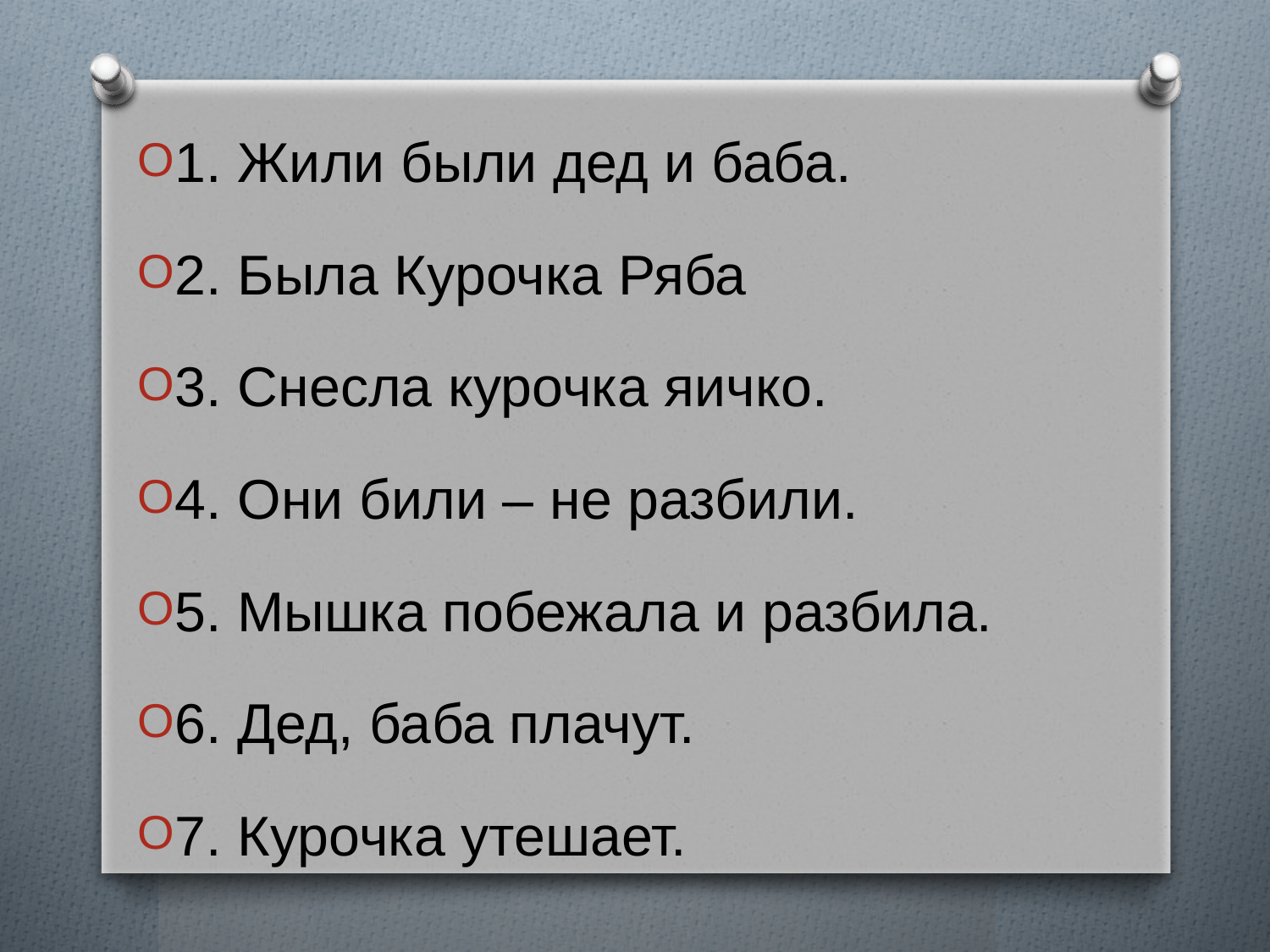

1. Жили были дед и баба.
2. Была Курочка Ряба
3. Снесла курочка яичко.
4. Они били – не разбили.
5. Мышка побежала и разбила.
6. Дед, баба плачут.
7. Курочка утешает.